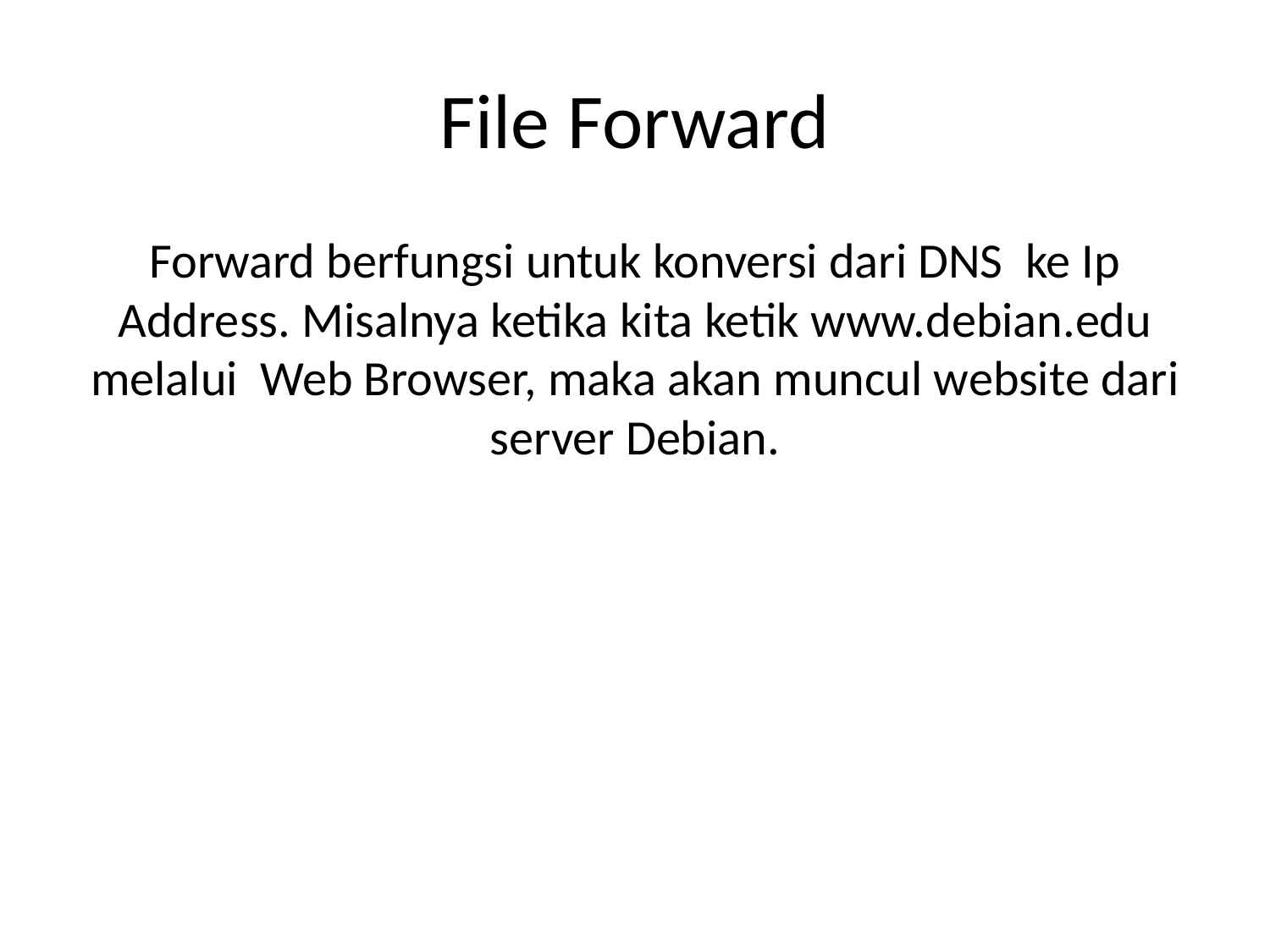

# File Forward
Forward berfungsi untuk konversi dari DNS  ke Ip Address. Misalnya ketika kita ketik www.debian.edu melalui  Web Browser, maka akan muncul website dari server Debian.